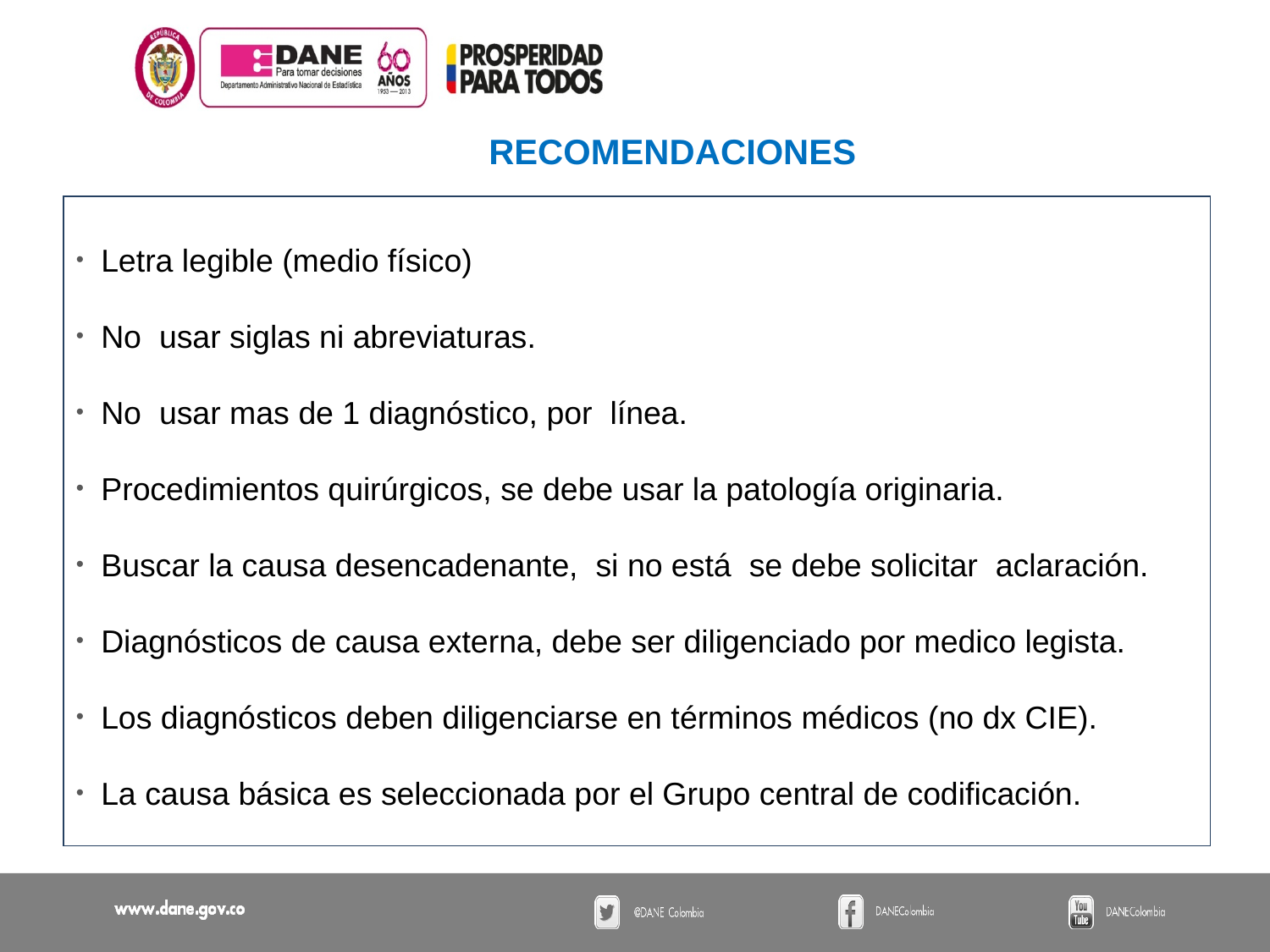

RECOMENDACIONES

Letra legible (medio físico)

No  usar siglas ni abreviaturas.

No  usar mas de 1 diagnóstico, por  línea.

Procedimientos quirúrgicos, se debe usar la patología originaria.

Buscar la causa desencadenante,  si no está  se debe solicitar  aclaración.

Diagnósticos de causa externa, debe ser diligenciado por medico legista.

Los diagnósticos deben diligenciarse en términos médicos (no dx CIE).

La causa básica es seleccionada por el Grupo central de codificación.